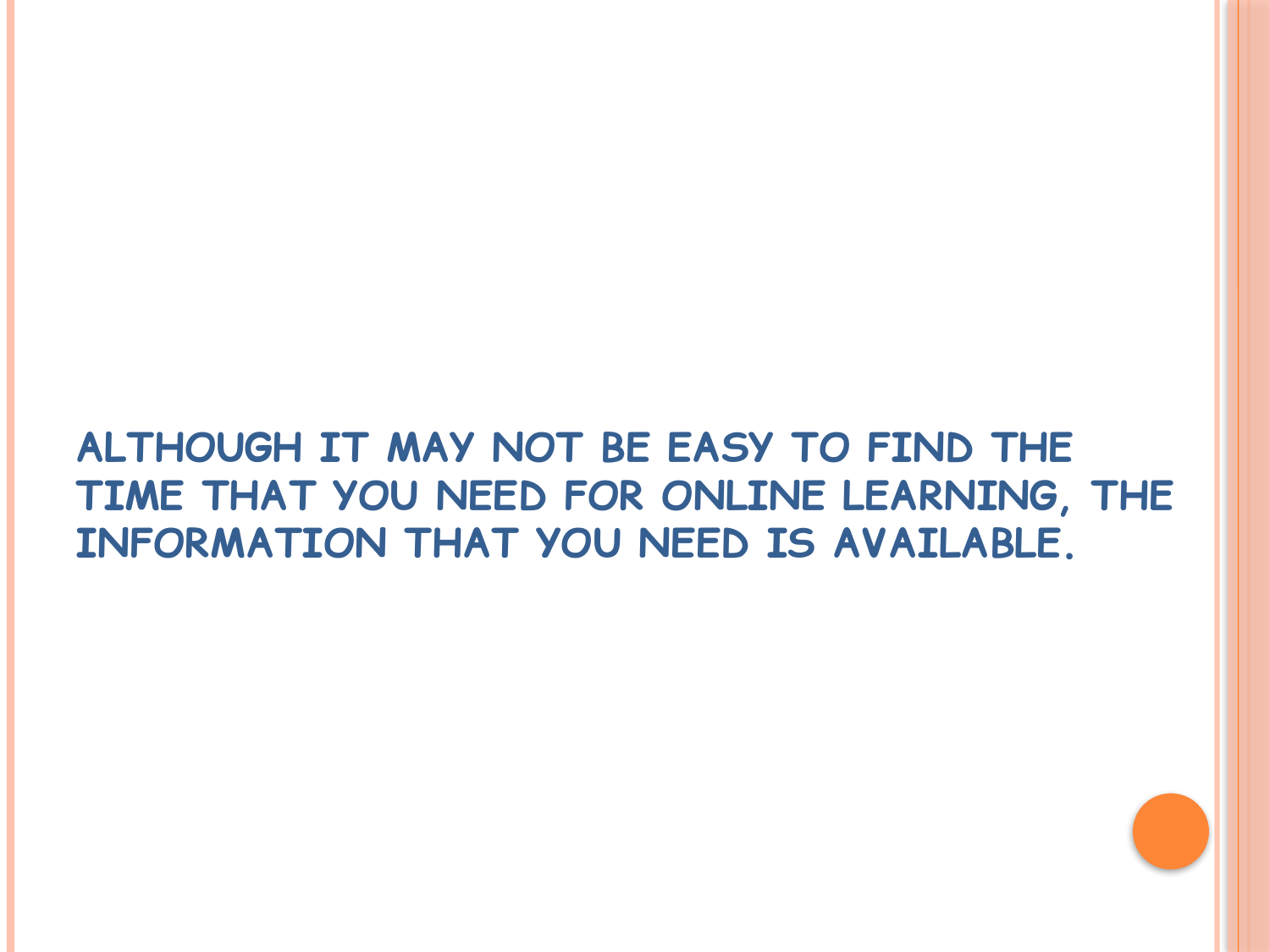

# Although it may not be easy to find the time that you need for online learning, the information that you need is available.